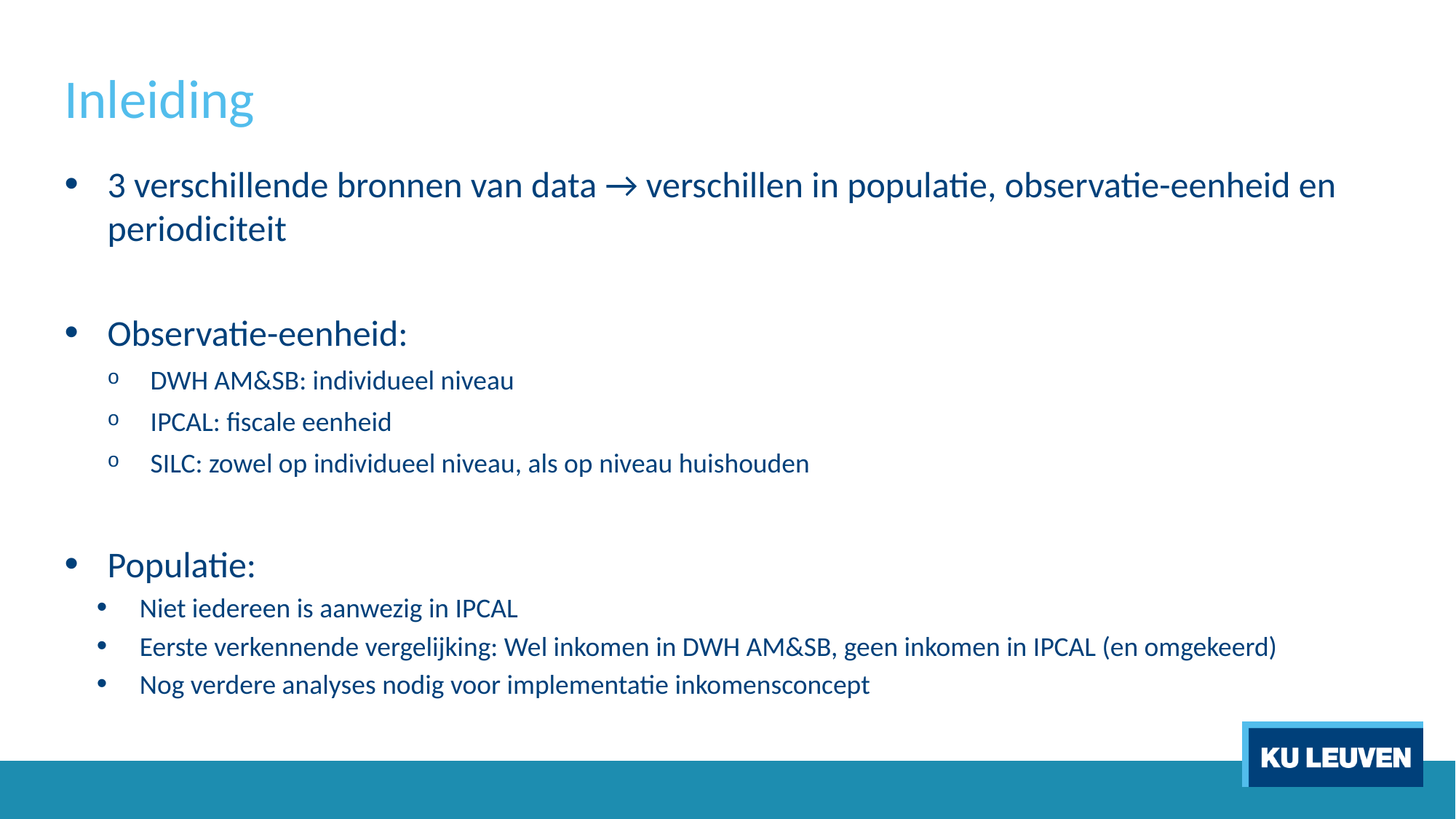

# Inleiding
3 verschillende bronnen van data → verschillen in populatie, observatie-eenheid en periodiciteit

Observatie-eenheid:
DWH AM&SB: individueel niveau
IPCAL: fiscale eenheid
SILC: zowel op individueel niveau, als op niveau huishouden

Populatie:
Niet iedereen is aanwezig in IPCAL
Eerste verkennende vergelijking: Wel inkomen in DWH AM&SB, geen inkomen in IPCAL (en omgekeerd)
Nog verdere analyses nodig voor implementatie inkomensconcept